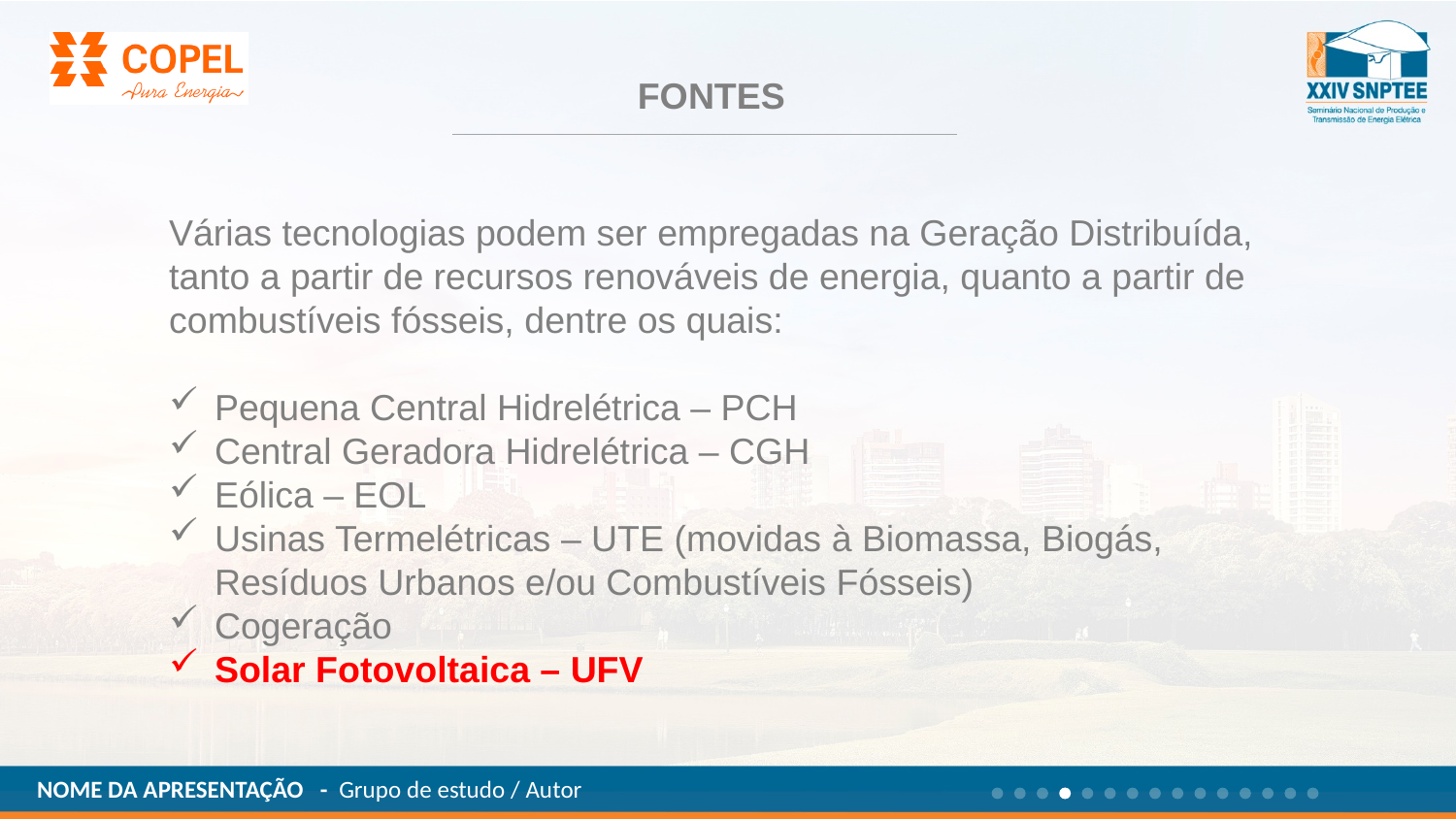

FONTES
Várias tecnologias podem ser empregadas na Geração Distribuída, tanto a partir de recursos renováveis de energia, quanto a partir de combustíveis fósseis, dentre os quais:

Pequena Central Hidrelétrica – PCH
Central Geradora Hidrelétrica – CGH
Eólica – EOL
Usinas Termelétricas – UTE (movidas à Biomassa, Biogás, Resíduos Urbanos e/ou Combustíveis Fósseis)
Cogeração
Solar Fotovoltaica – UFV